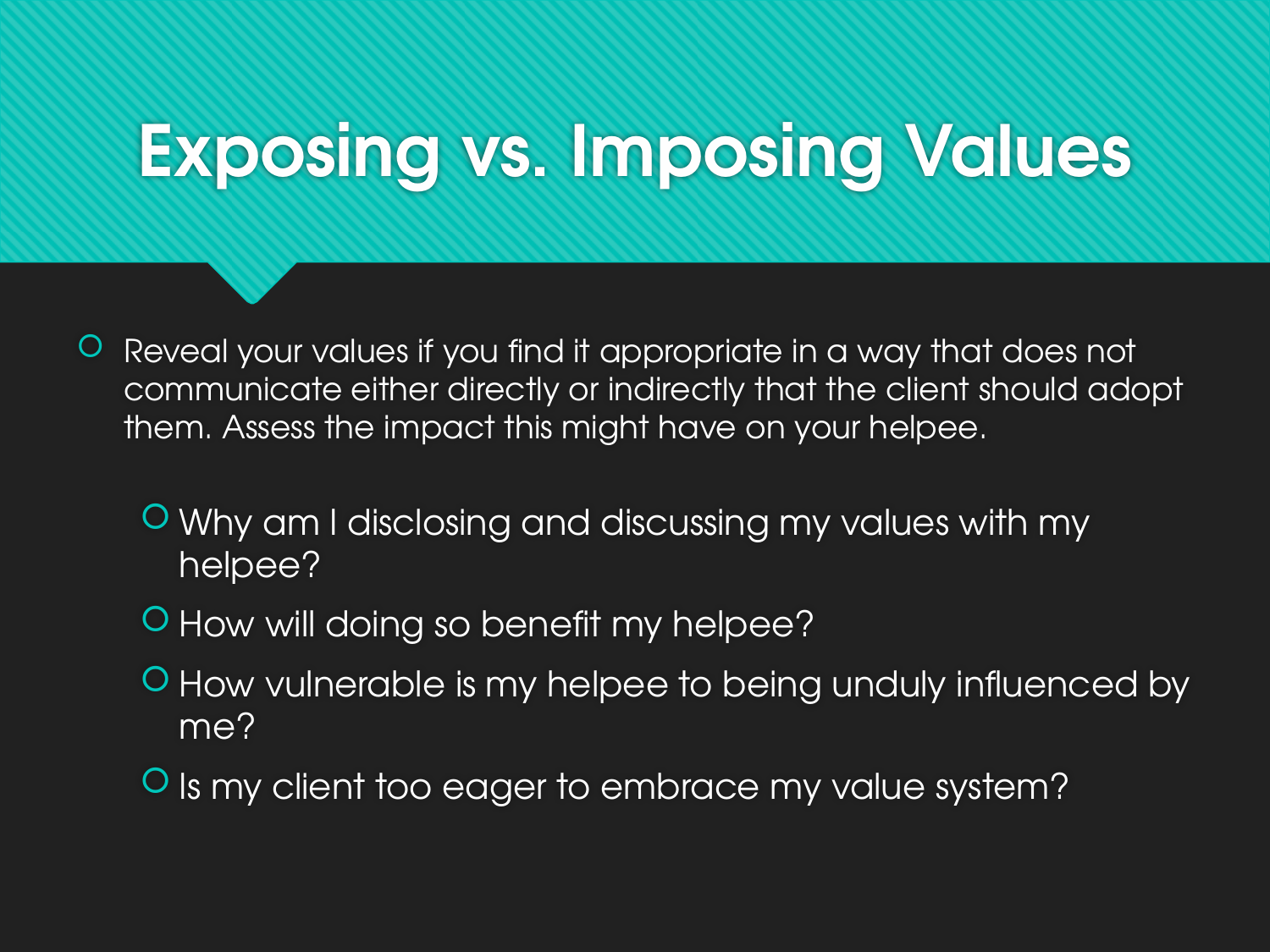

# Exposing vs. Imposing Values
Reveal your values if you find it appropriate in a way that does not communicate either directly or indirectly that the client should adopt them. Assess the impact this might have on your helpee.

Why am I disclosing and discussing my values with my helpee?
How will doing so benefit my helpee?
How vulnerable is my helpee to being unduly influenced by me?
Is my client too eager to embrace my value system?